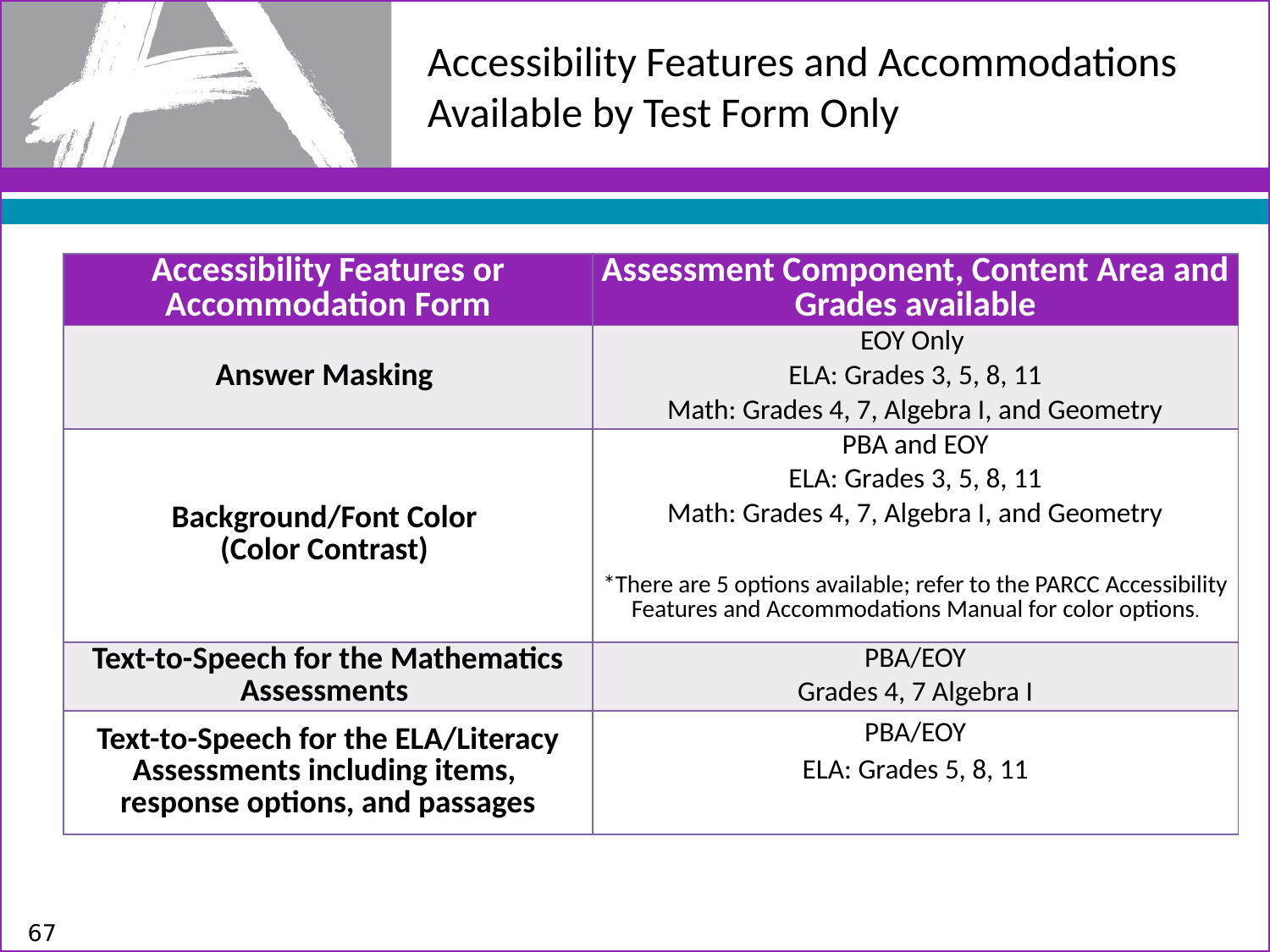

# Accessibility Features and Accommodations Available by Test Form Only
| Accessibility Features or Accommodation Form | Assessment Component, Content Area and Grades available |
| --- | --- |
| Answer Masking | EOY Only |
|  | ELA: Grades 3, 5, 8, 11 |
|  | Math: Grades 4, 7, Algebra I, and Geometry |
| Background/Font Color (Color Contrast) | PBA and EOY |
|  | ELA: Grades 3, 5, 8, 11 |
|  | Math: Grades 4, 7, Algebra I, and Geometry |
|  |  |
|  | \*There are 5 options available; refer to the PARCC Accessibility Features and Accommodations Manual for color options. |
| Text-to-Speech for the Mathematics Assessments | PBA/EOY |
|  | Grades 4, 7 Algebra I |
| Text-to-Speech for the ELA/Literacy Assessments including items, response options, and passages | PBA/EOY |
|  | ELA: Grades 5, 8, 11 |
67